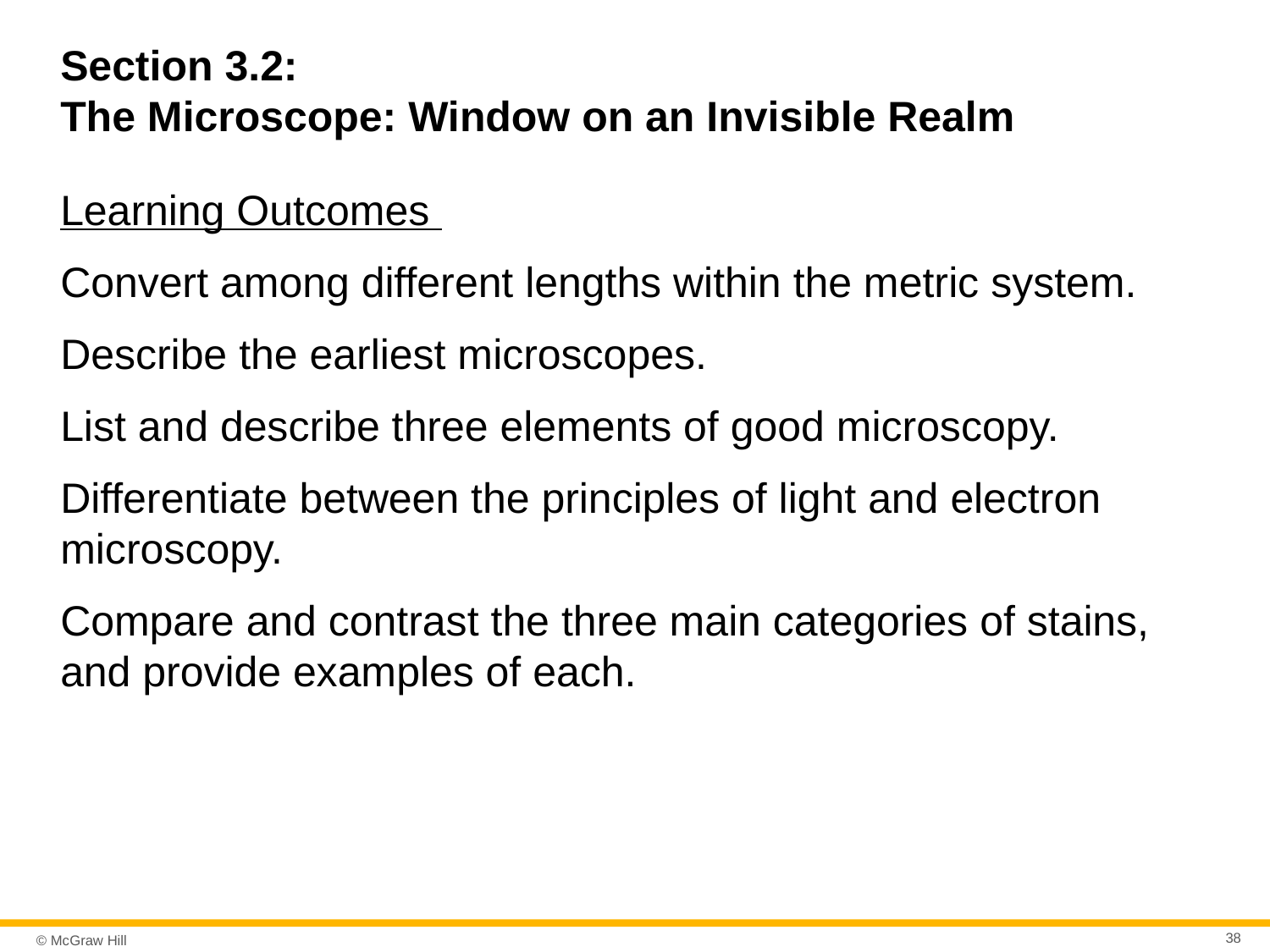

# Section 3.2: The Microscope: Window on an Invisible Realm
Learning Outcomes
Convert among different lengths within the metric system.
Describe the earliest microscopes.
List and describe three elements of good microscopy.
Differentiate between the principles of light and electron microscopy.
Compare and contrast the three main categories of stains, and provide examples of each.